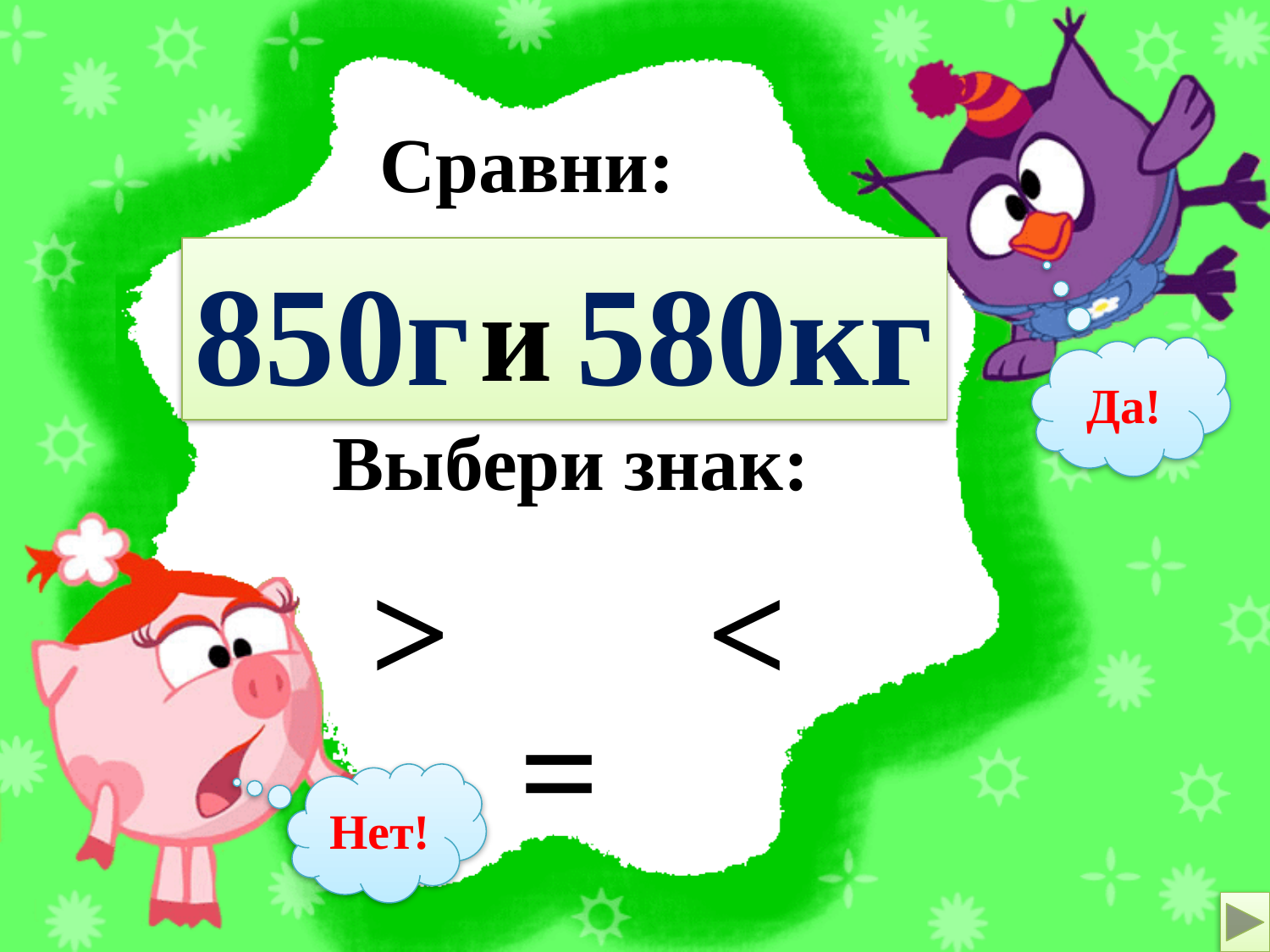

Сравни:
850г   580кг
и
Да!
Выбери знак:
>
<
=
Нет!